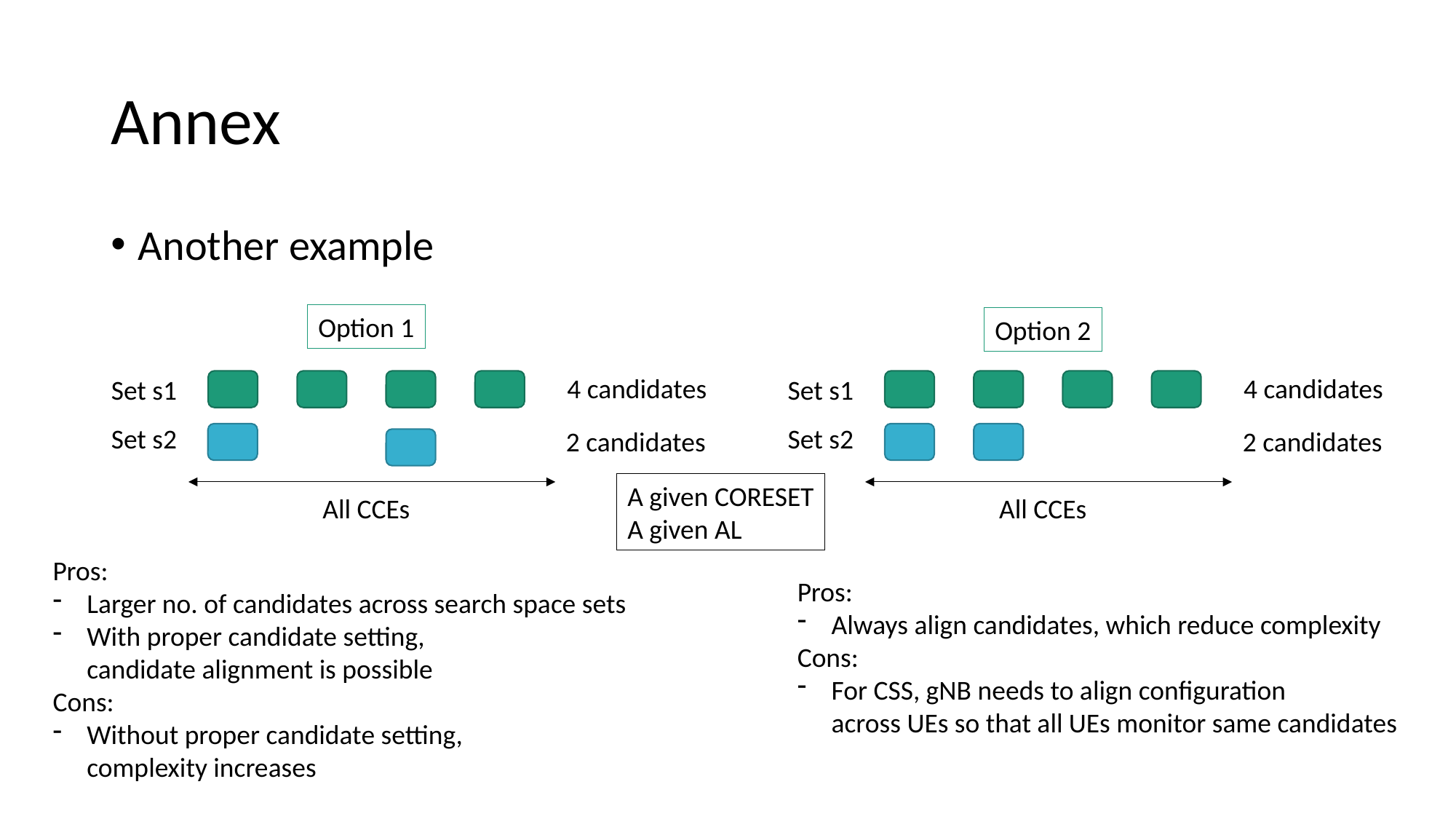

# Annex
Another example
Option 1
Option 2
4 candidates
4 candidates
Set s1
Set s1

Set s2
Set s2
2 candidates
2 candidates

A given CORESET
A given AL
All CCEs
All CCEs
Pros:
Larger no. of candidates across search space sets
With proper candidate setting,
candidate alignment is possible
Cons:
Without proper candidate setting,
complexity increases
Pros:
Always align candidates, which reduce complexity
Cons:
For CSS, gNB needs to align configuration
across UEs so that all UEs monitor same candidates